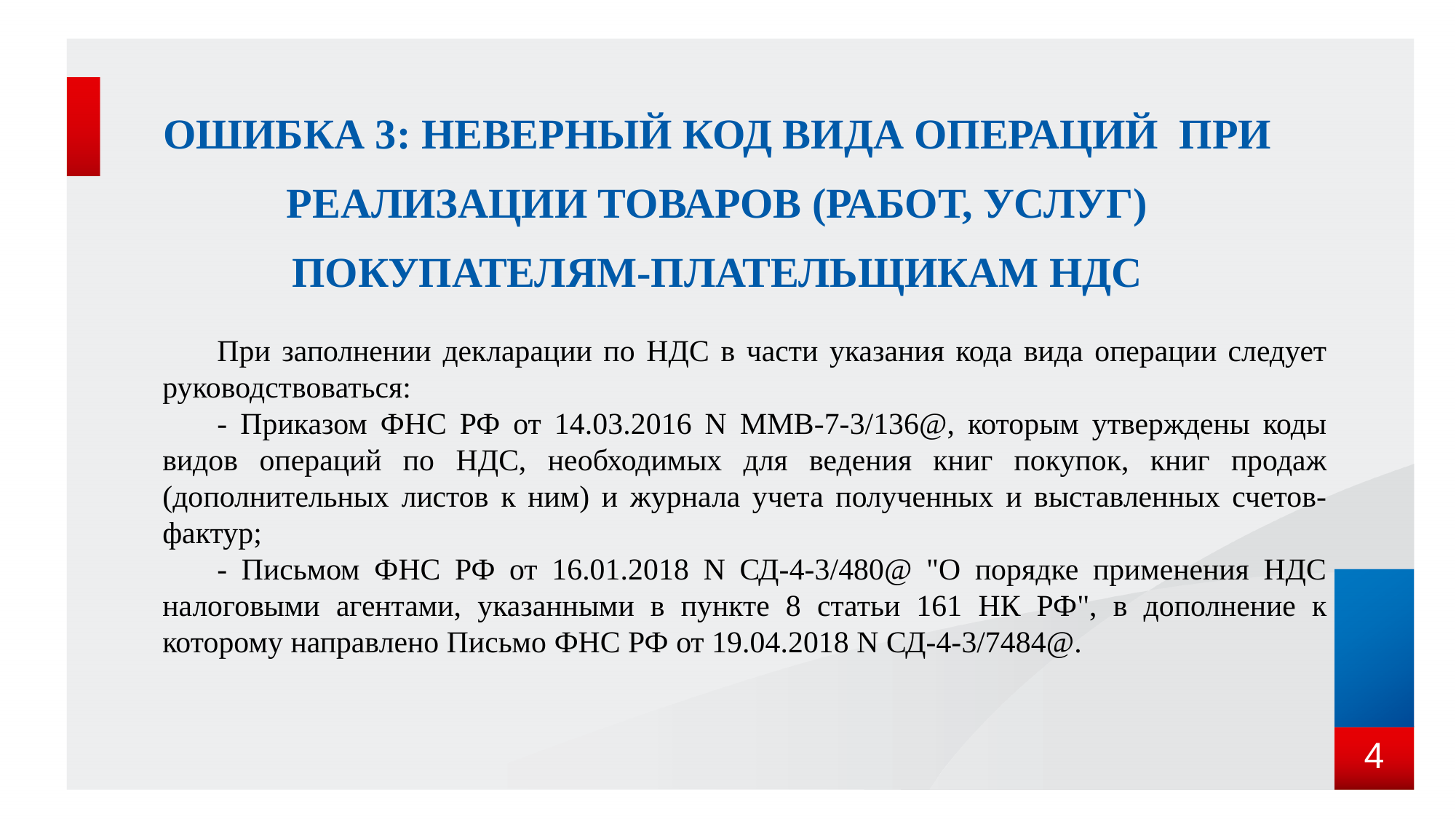

# ОШИБКА 3: НЕВЕРНЫЙ КОД ВИДА ОПЕРАЦИЙ  ПРИ РЕАЛИЗАЦИИ ТОВАРОВ (РАБОТ, УСЛУГ) ПОКУПАТЕЛЯМ-ПЛАТЕЛЬЩИКАМ НДС

При заполнении декларации по НДС в части указания кода вида операции следует руководствоваться:
- Приказом ФНС РФ от 14.03.2016 N ММВ-7-3/136@, которым утверждены коды видов операций по НДС, необходимых для ведения книг покупок, книг продаж (дополнительных листов к ним) и журнала учета полученных и выставленных счетов-фактур;
- Письмом ФНС РФ от 16.01.2018 N СД-4-3/480@ "О порядке применения НДС налоговыми агентами, указанными в пункте 8 статьи 161 НК РФ", в дополнение к которому направлено Письмо ФНС РФ от 19.04.2018 N СД-4-3/7484@.

4